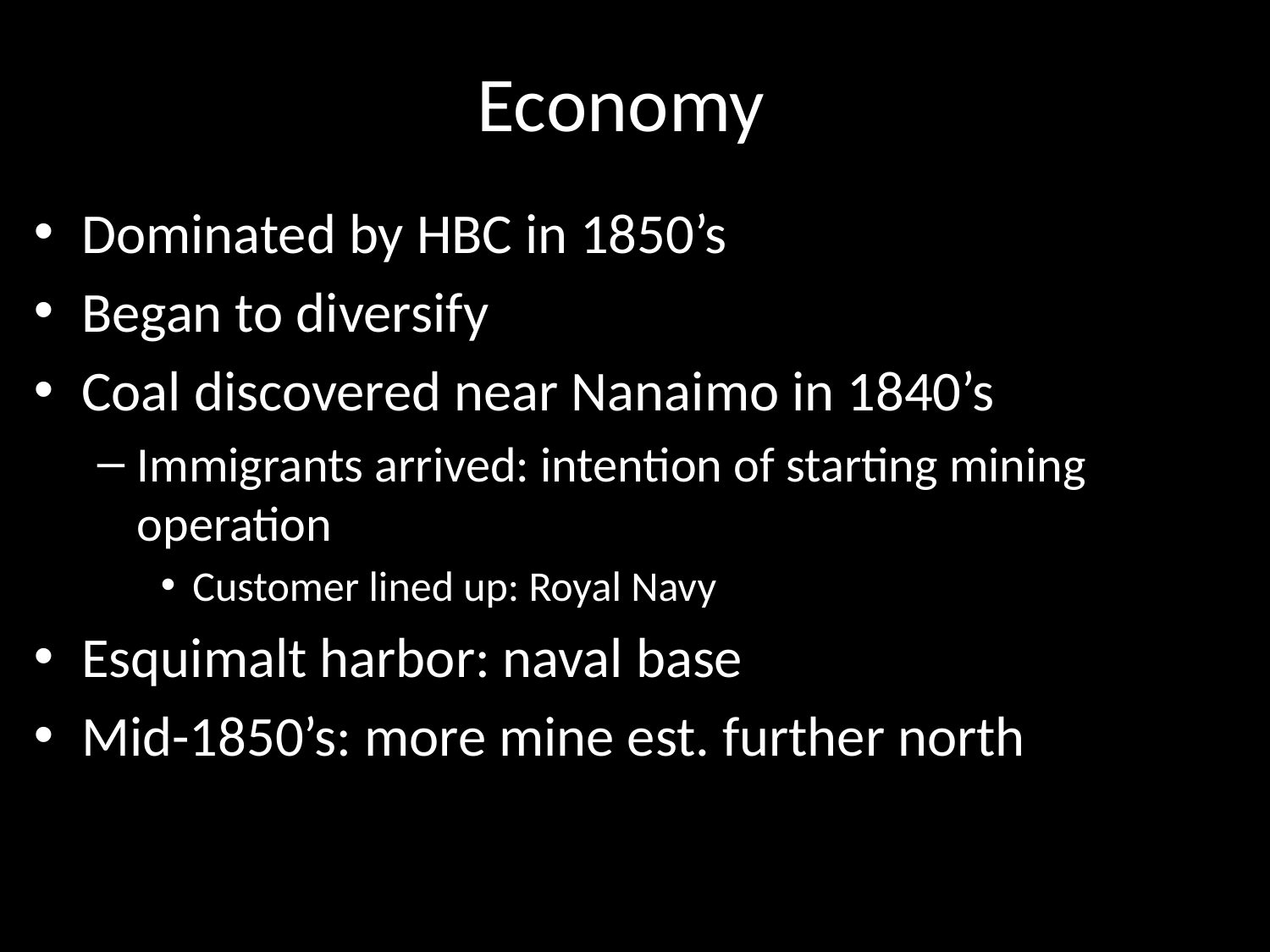

# Economy
Dominated by HBC in 1850’s
Began to diversify
Coal discovered near Nanaimo in 1840’s
Immigrants arrived: intention of starting mining operation
Customer lined up: Royal Navy
Esquimalt harbor: naval base
Mid-1850’s: more mine est. further north